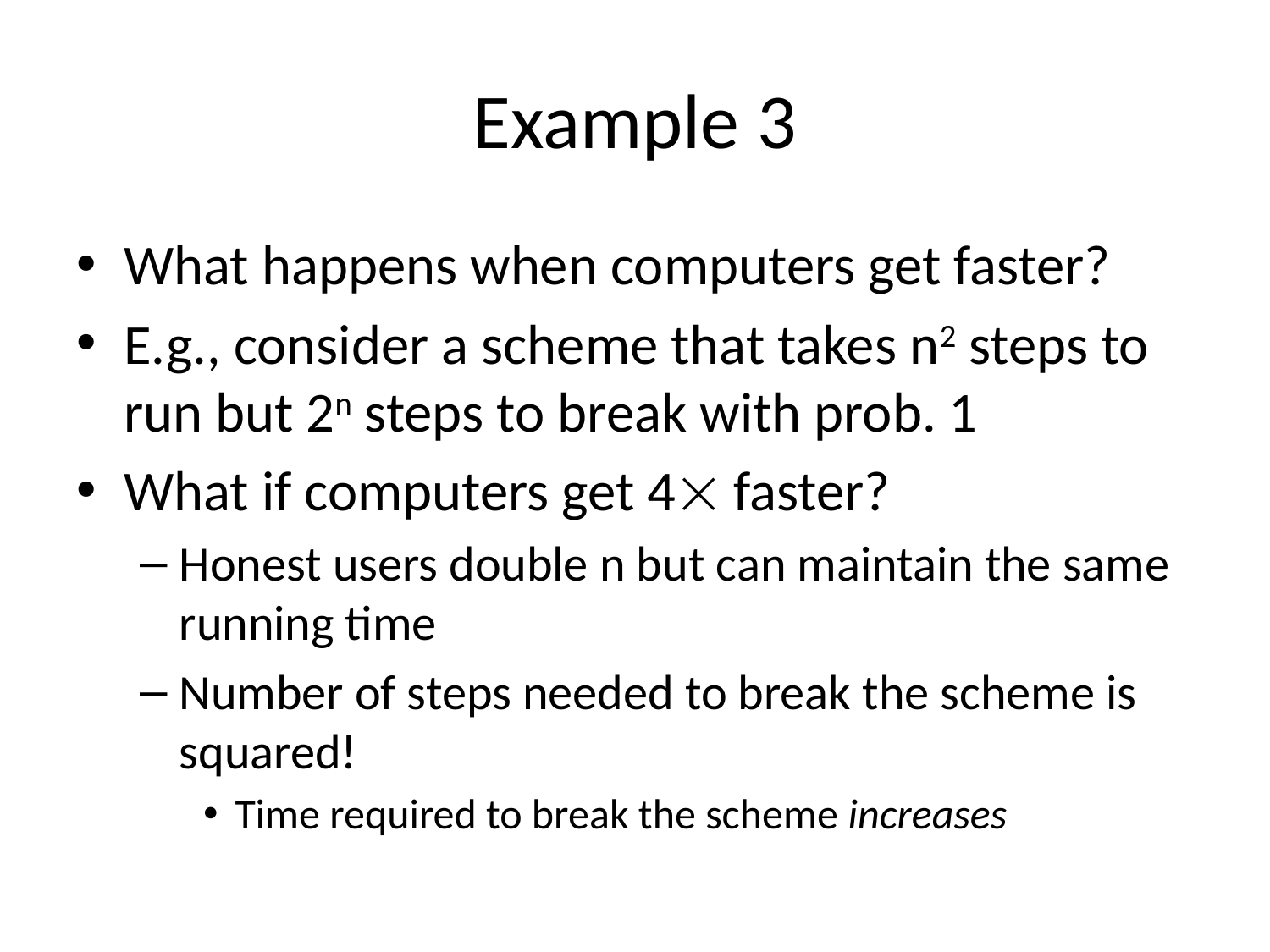

# Example 3
What happens when computers get faster?
E.g., consider a scheme that takes n2 steps to run but 2n steps to break with prob. 1
What if computers get 4× faster?
Honest users double n but can maintain the same running time
Number of steps needed to break the scheme is squared!
Time required to break the scheme increases